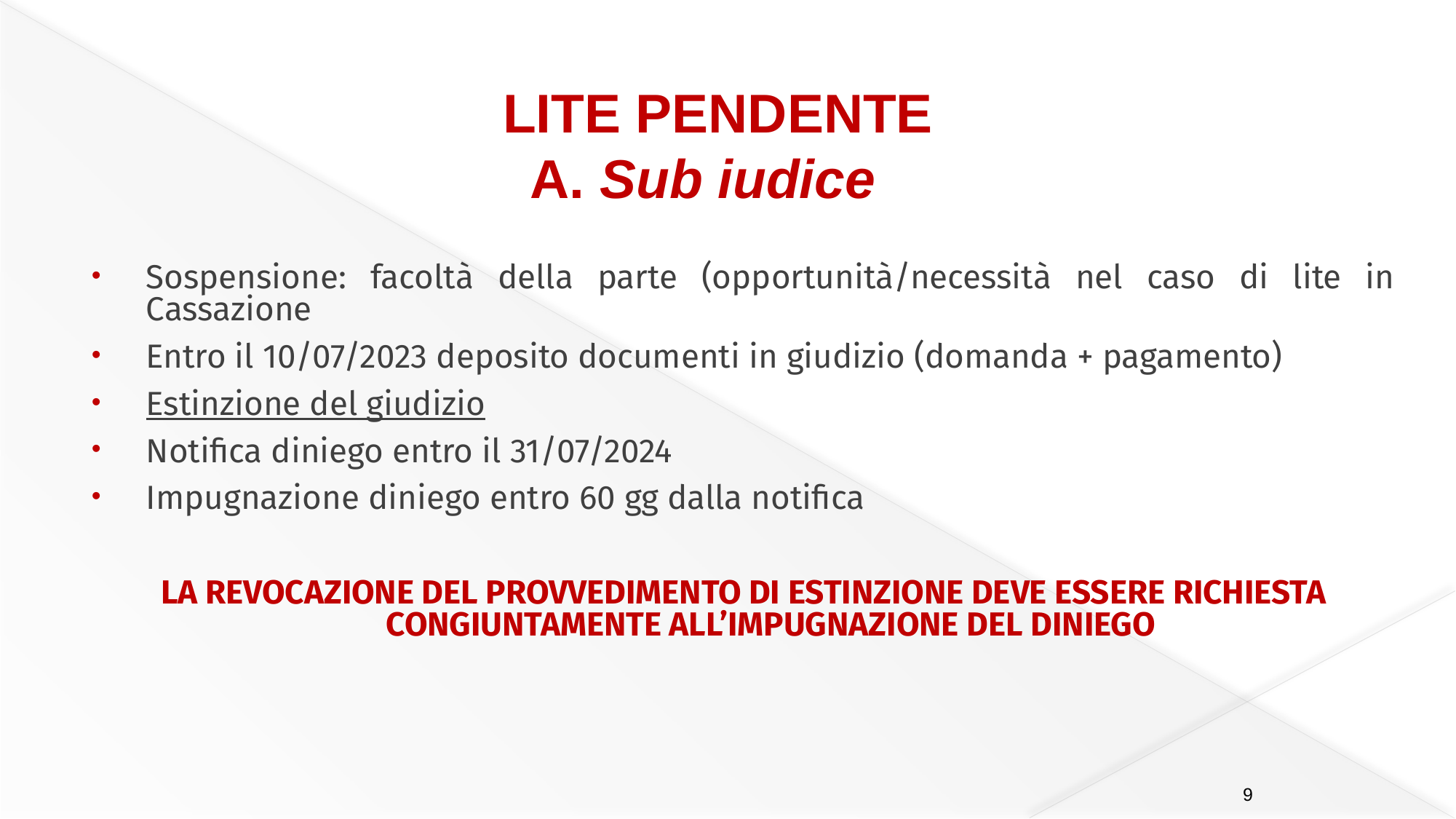

LITE PENDENTE
A. Sub iudice
Sospensione: facoltà della parte (opportunità/necessità nel caso di lite in Cassazione
Entro il 10/07/2023 deposito documenti in giudizio (domanda + pagamento)
Estinzione del giudizio
Notifica diniego entro il 31/07/2024
Impugnazione diniego entro 60 gg dalla notifica

LA REVOCAZIONE DEL PROVVEDIMENTO DI ESTINZIONE DEVE ESSERE RICHIESTA CONGIUNTAMENTE ALL’IMPUGNAZIONE DEL DINIEGO

9